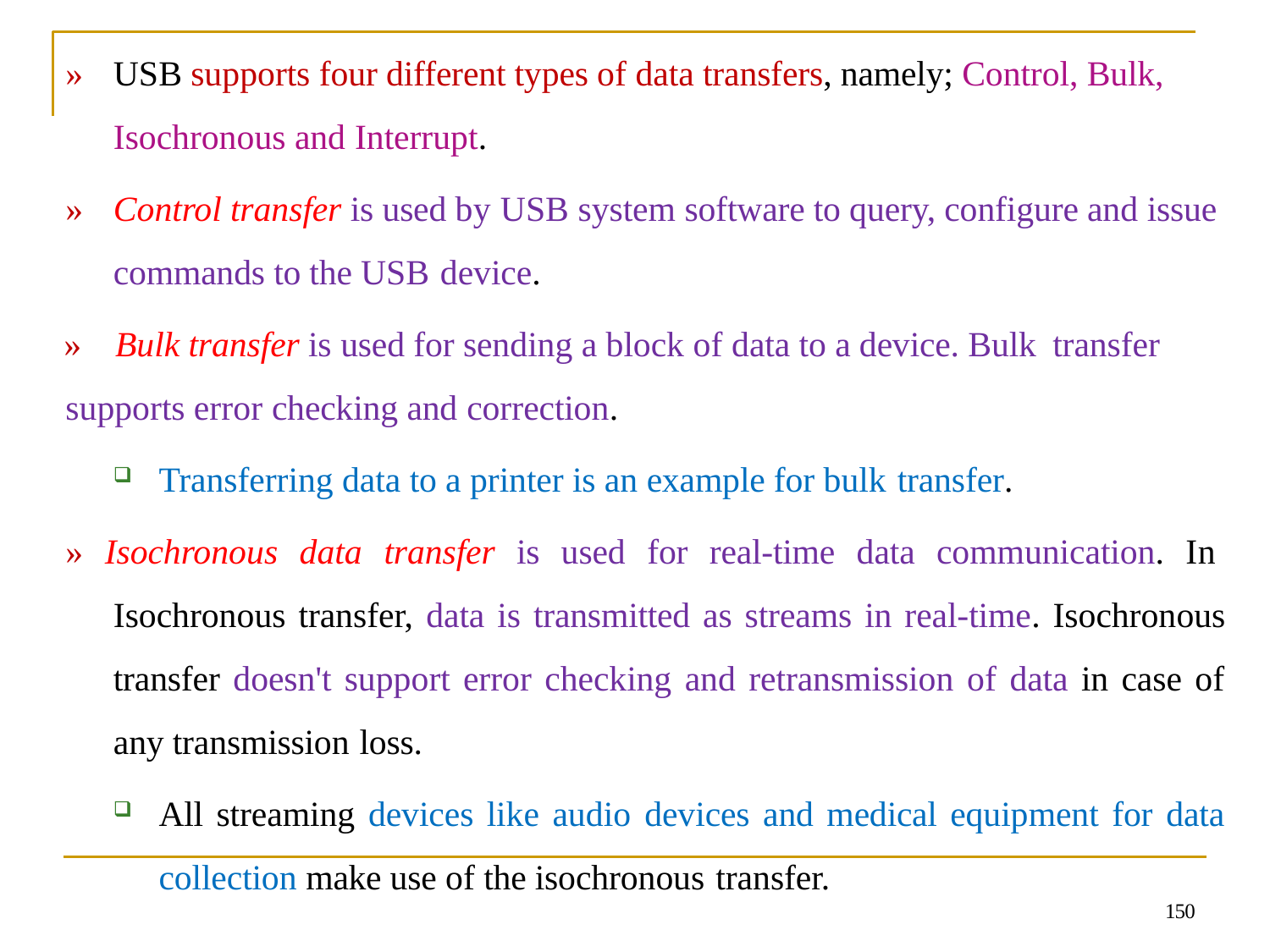

»	USB supports four different types of data transfers, namely; Control, Bulk,  Isochronous and Interrupt.
»	Control transfer is used by USB system software to query, configure and issue  commands to the USB device.
»	Bulk transfer is used for sending a block of data to a device. Bulk transfer
supports error checking and correction.
Transferring data to a printer is an example for bulk transfer.
» Isochronous data transfer is used for real-time data communication. In  Isochronous transfer, data is transmitted as streams in real-time. Isochronous  transfer doesn't support error checking and retransmission of data in case of  any transmission loss.
All streaming devices like audio devices and medical equipment for data  collection make use of the isochronous transfer.
150